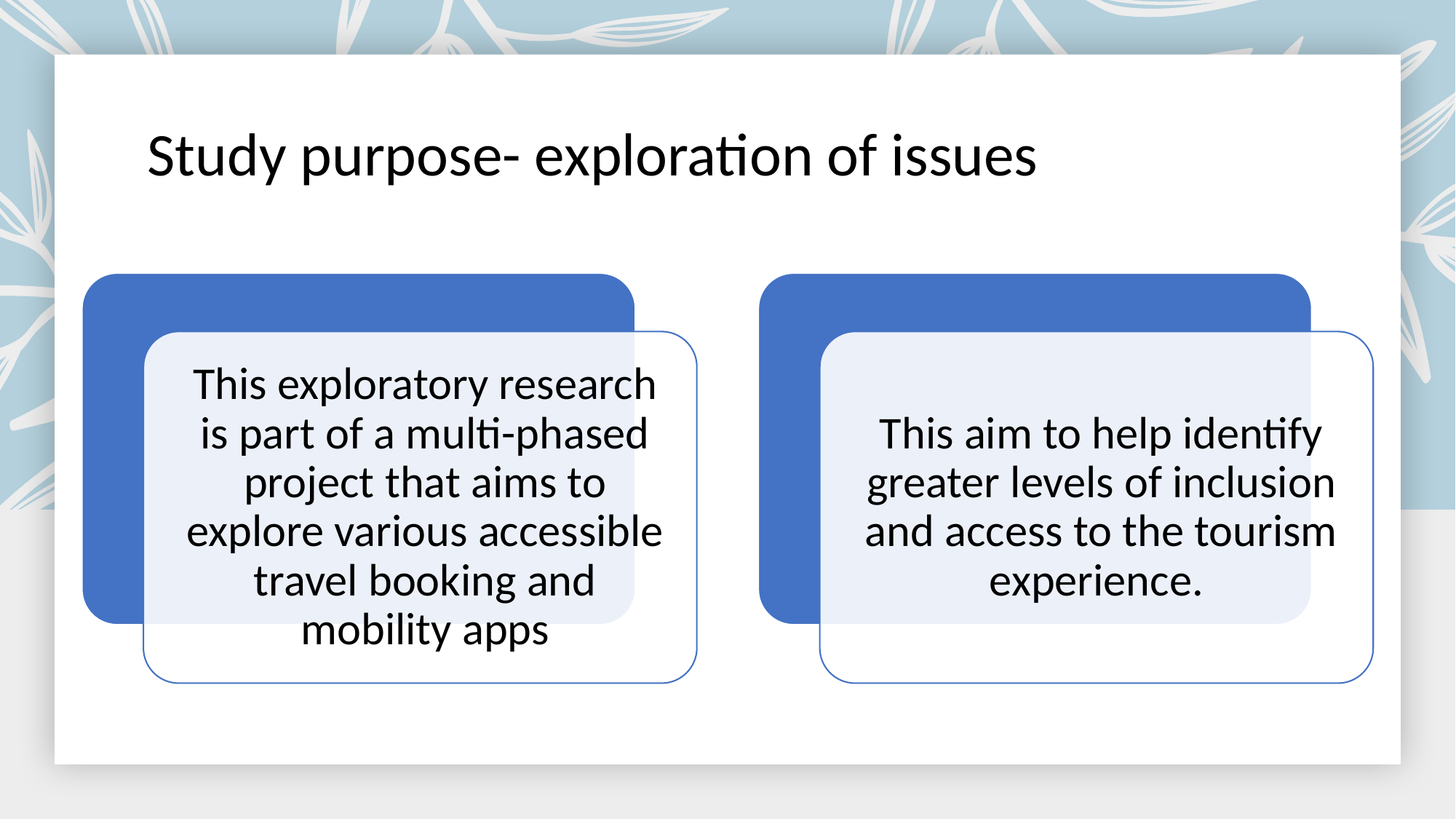

# Study purpose- exploration of issues
This exploratory research is part of a multi-phased project that aims to explore various accessible travel booking and mobility apps
This aim to help identify greater levels of inclusion and access to the tourism experience.